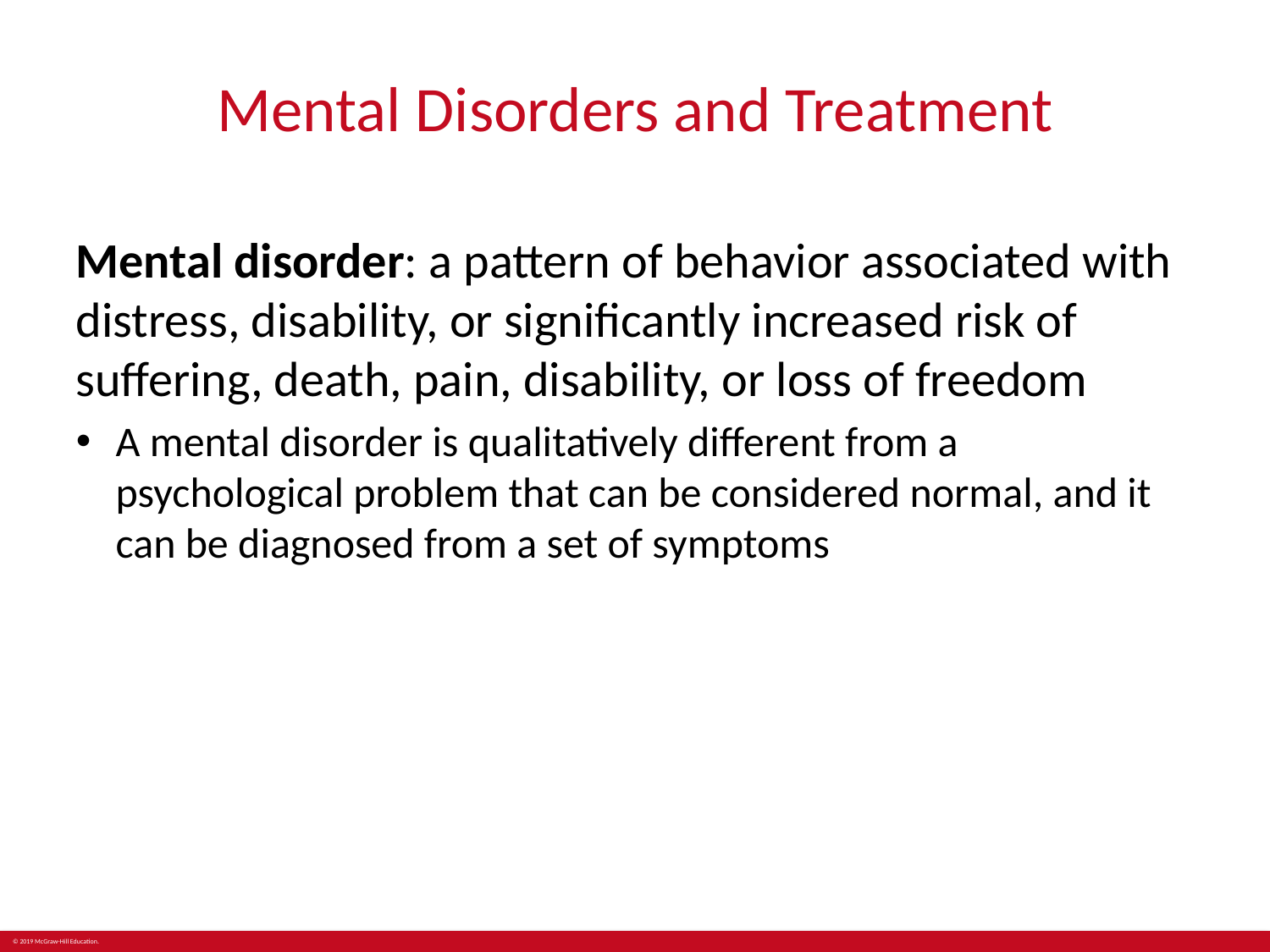

# Mental Disorders and Treatment
Mental disorder: a pattern of behavior associated with distress, disability, or significantly increased risk of suffering, death, pain, disability, or loss of freedom
A mental disorder is qualitatively different from a psychological problem that can be considered normal, and it can be diagnosed from a set of symptoms